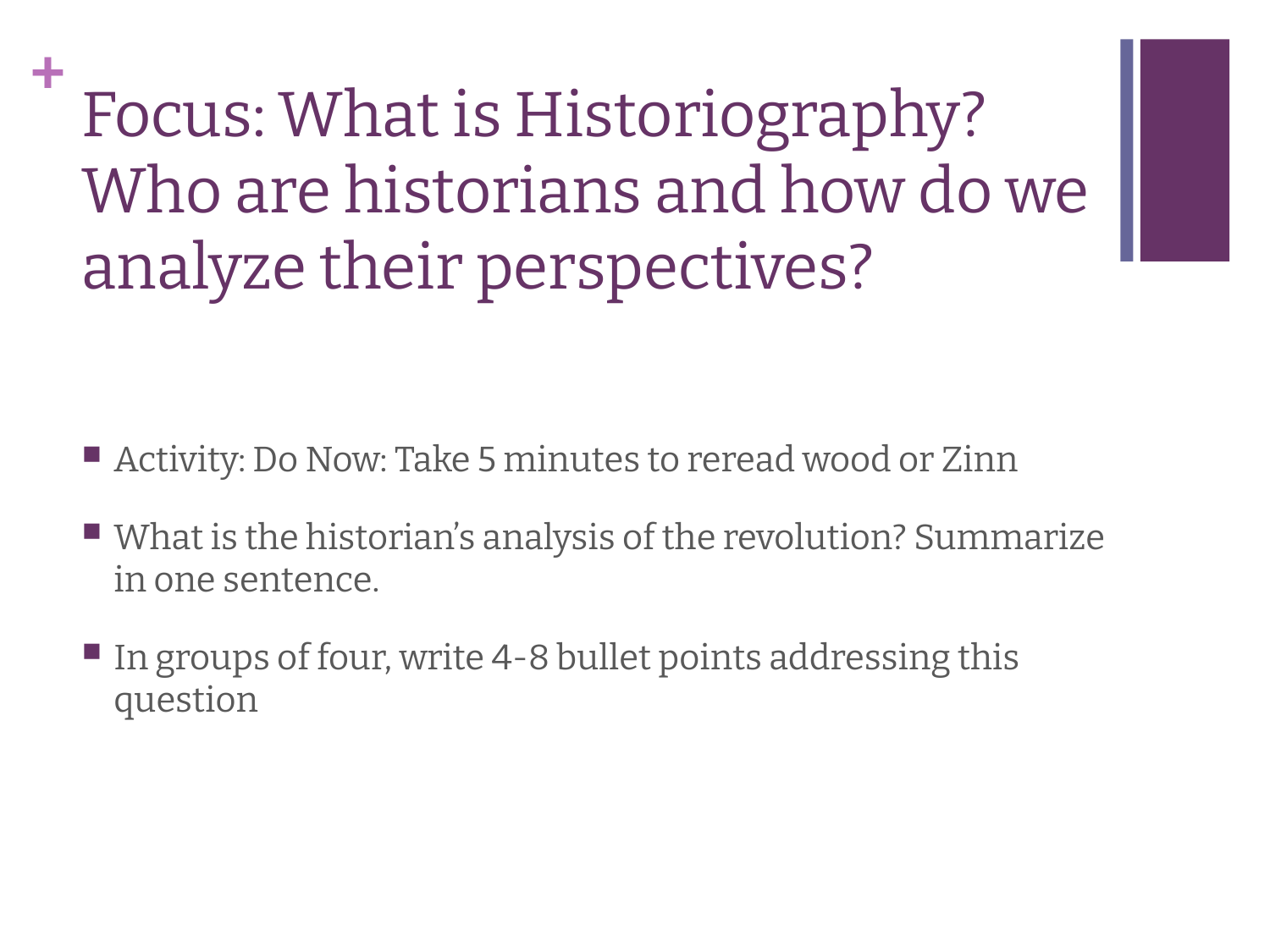

# Focus: What is Historiography? Who are historians and how do we analyze their perspectives?

Activity: Do Now: Take 5 minutes to reread wood or Zinn
What is the historian’s analysis of the revolution? Summarize in one sentence.
In groups of four, write 4-8 bullet points addressing this question